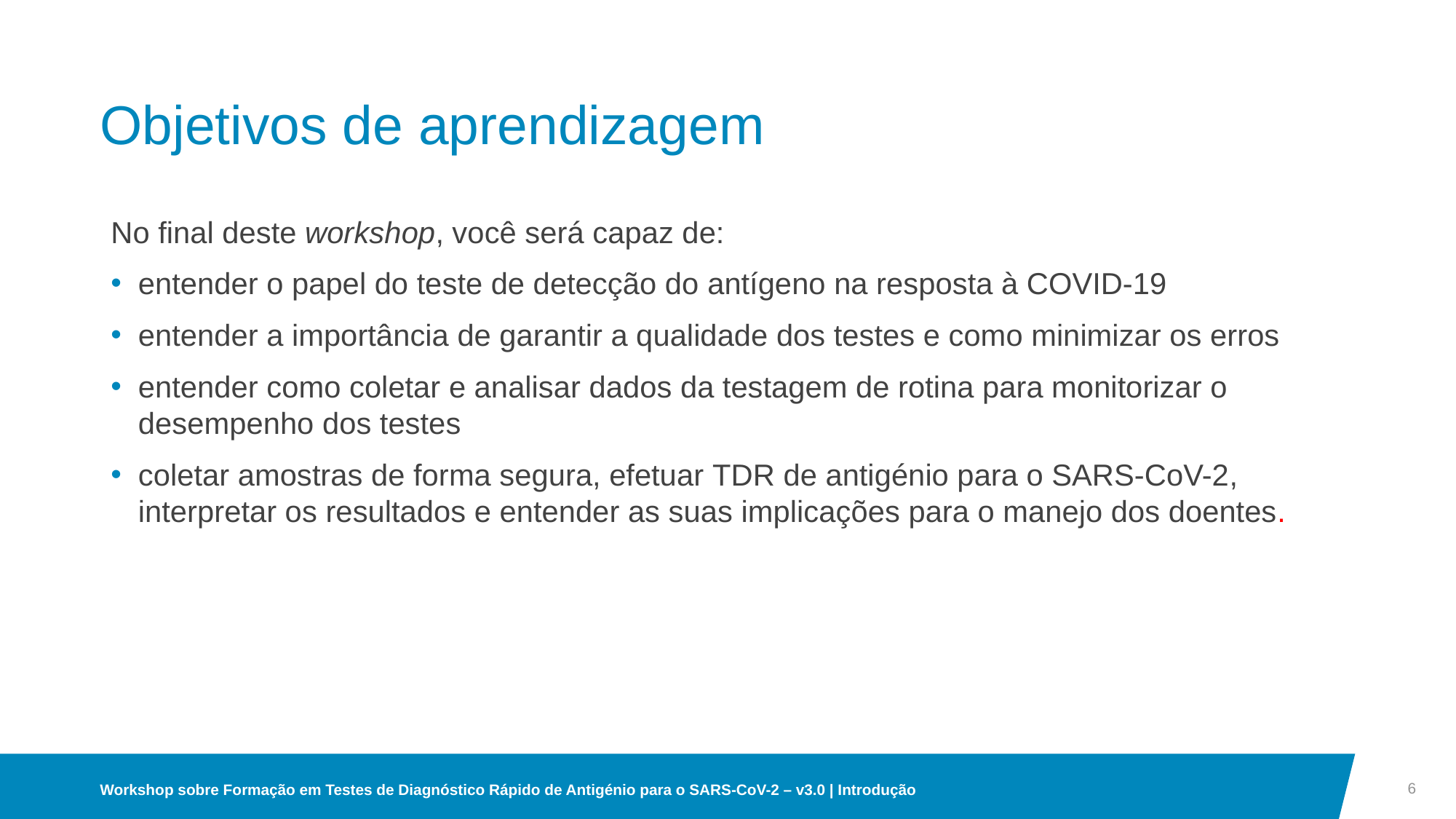

# Objetivos de aprendizagem
No final deste workshop, você será capaz de:
entender o papel do teste de detecção do antígeno na resposta à COVID-19
entender a importância de garantir a qualidade dos testes e como minimizar os erros
entender como coletar e analisar dados da testagem de rotina para monitorizar o desempenho dos testes
coletar amostras de forma segura, efetuar TDR de antigénio para o SARS-CoV-2, interpretar os resultados e entender as suas implicações para o manejo dos doentes.

6
Workshop sobre Formação em Testes de Diagnóstico Rápido de Antigénio para o SARS-CoV-2 – v3.0 | Introdução